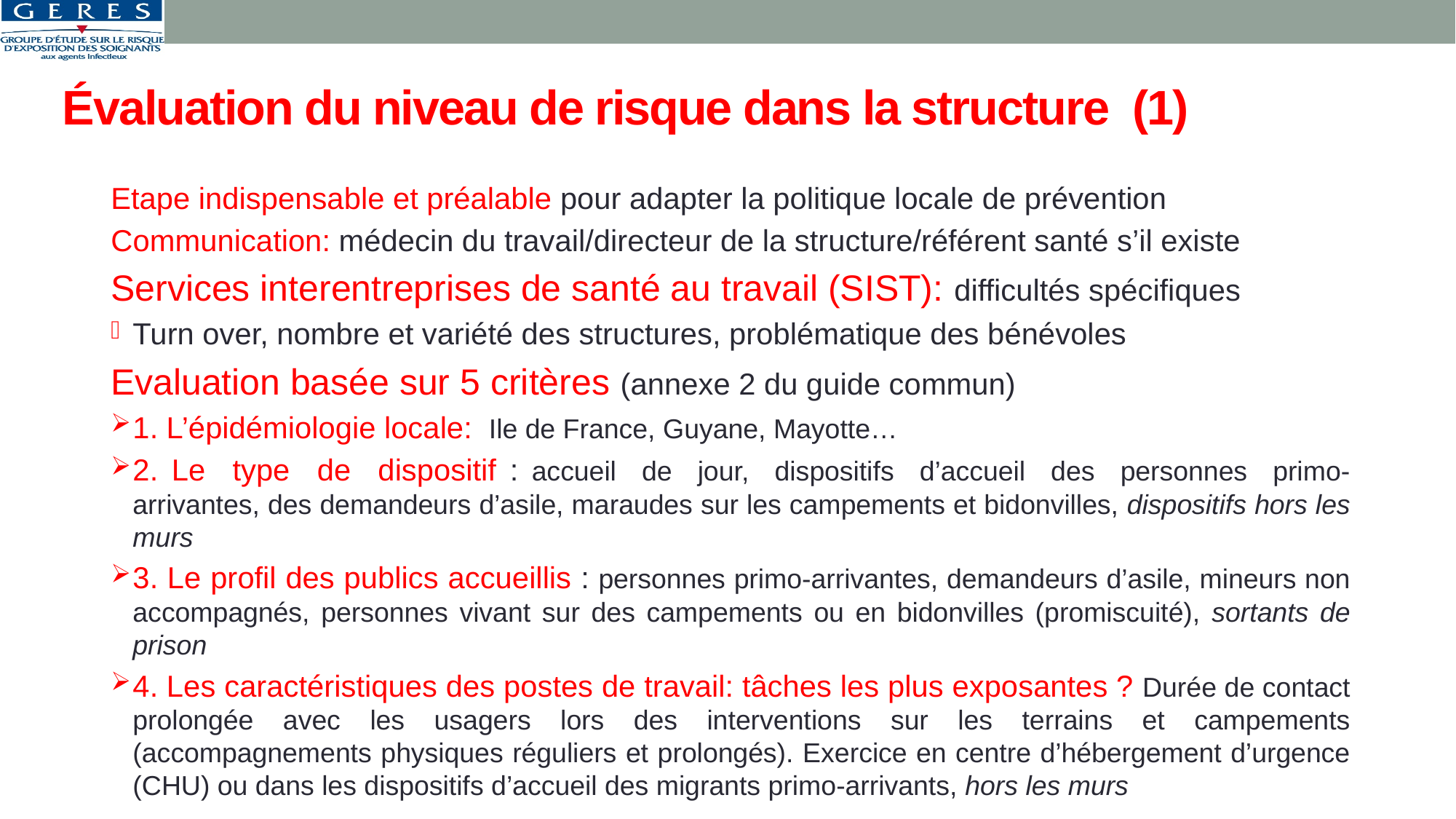

# Évaluation du niveau de risque dans la structure  (1)
Etape indispensable et préalable pour adapter la politique locale de prévention
Communication: médecin du travail/directeur de la structure/référent santé s’il existe
Services interentreprises de santé au travail (SIST): difficultés spécifiques
Turn over, nombre et variété des structures, problématique des bénévoles
Evaluation basée sur 5 critères (annexe 2 du guide commun)
1. L’épidémiologie locale:  Ile de France, Guyane, Mayotte…
2. Le  type  de  dispositif : accueil  de  jour,  dispositifs  d’accueil  des  personnes  primo-arrivantes, des demandeurs d’asile, maraudes sur les campements et bidonvilles, dispositifs hors les murs
3. Le profil des publics accueillis : personnes primo-arrivantes, demandeurs d’asile, mineurs non accompagnés, personnes vivant sur des campements ou en bidonvilles (promiscuité), sortants de prison
4. Les caractéristiques des postes de travail: tâches les plus exposantes ? Durée de contact prolongée avec les usagers lors des interventions sur les terrains et campements (accompagnements physiques réguliers et prolongés). Exercice en centre d’hébergement d’urgence (CHU) ou dans les dispositifs d’accueil des migrants primo-arrivants, hors les murs